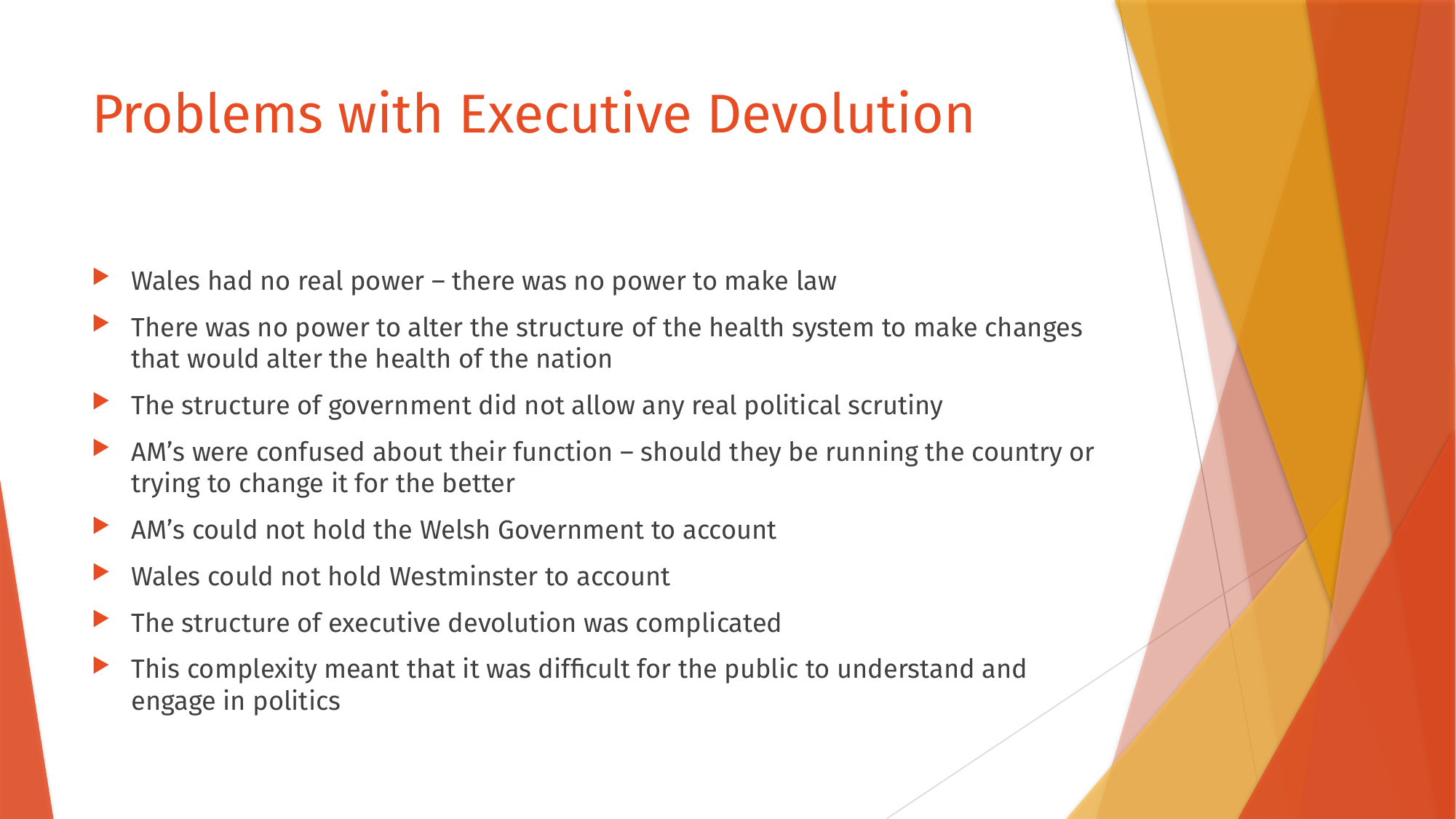

# Problems with Executive Devolution
Wales had no real power – there was no power to make law
There was no power to alter the structure of the health system to make changes that would alter the health of the nation
The structure of government did not allow any real political scrutiny
AM’s were confused about their function – should they be running the country or trying to change it for the better
AM’s could not hold the Welsh Government to account
Wales could not hold Westminster to account
The structure of executive devolution was complicated
This complexity meant that it was difficult for the public to understand and engage in politics